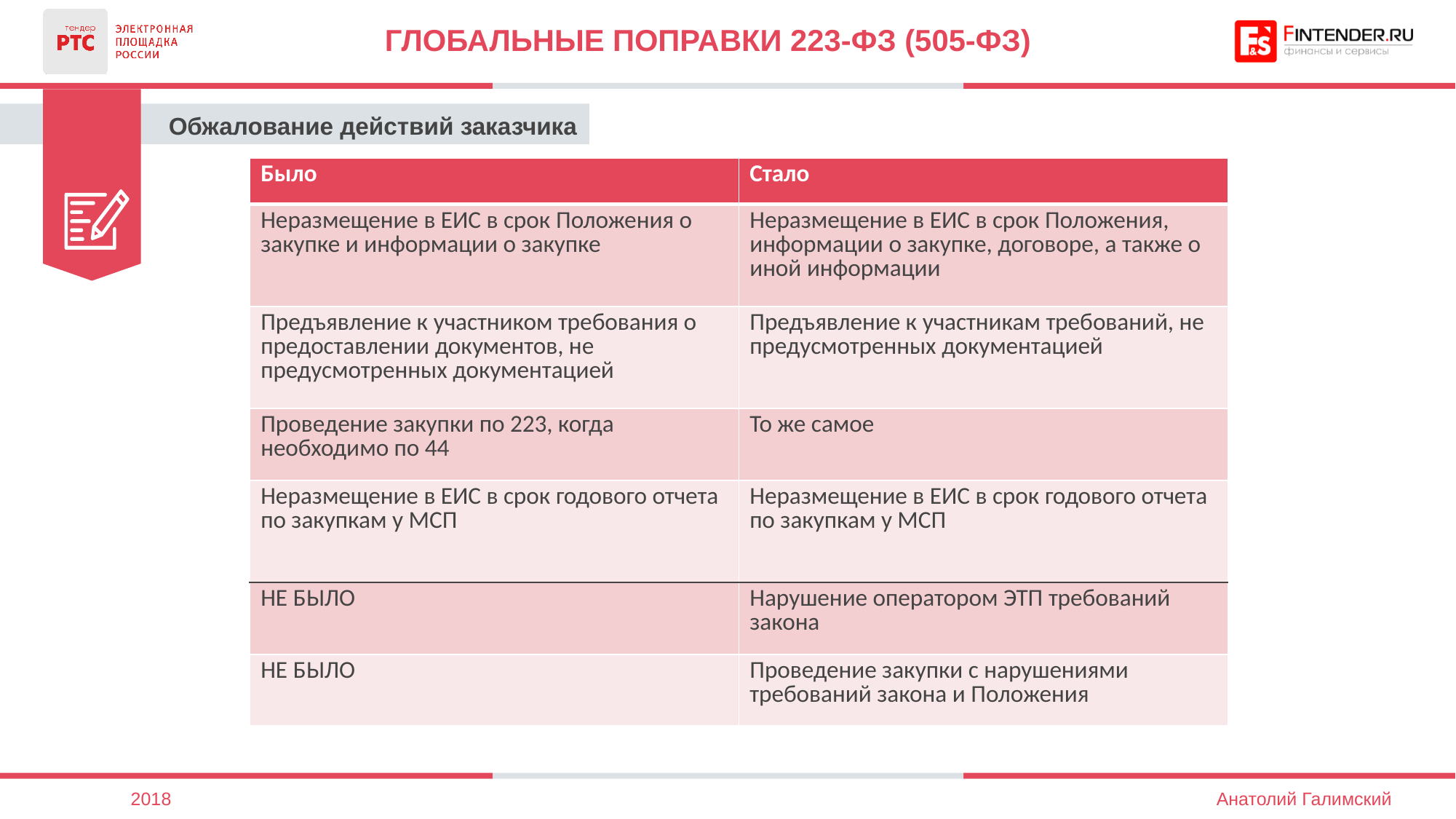

# ГЛОБАЛЬНЫЕ ПОПРАВКИ 223-фз (505-фз)

Обжалование действий заказчика

| Было | Стало |
| --- | --- |
| Неразмещение в ЕИС в срок Положения о закупке и информации о закупке | Неразмещение в ЕИС в срок Положения, информации о закупке, договоре, а также о иной информации |
| Предъявление к участником требования о предоставлении документов, не предусмотренных документацией | Предъявление к участникам требований, не предусмотренных документацией |
| Проведение закупки по 223, когда необходимо по 44 | То же самое |
| Неразмещение в ЕИС в срок годового отчета по закупкам у МСП | Неразмещение в ЕИС в срок годового отчета по закупкам у МСП |
| НЕ БЫЛО | Нарушение оператором ЭТП требований закона |
| НЕ БЫЛО | Проведение закупки с нарушениями требований закона и Положения |

2018
Анатолий Галимский